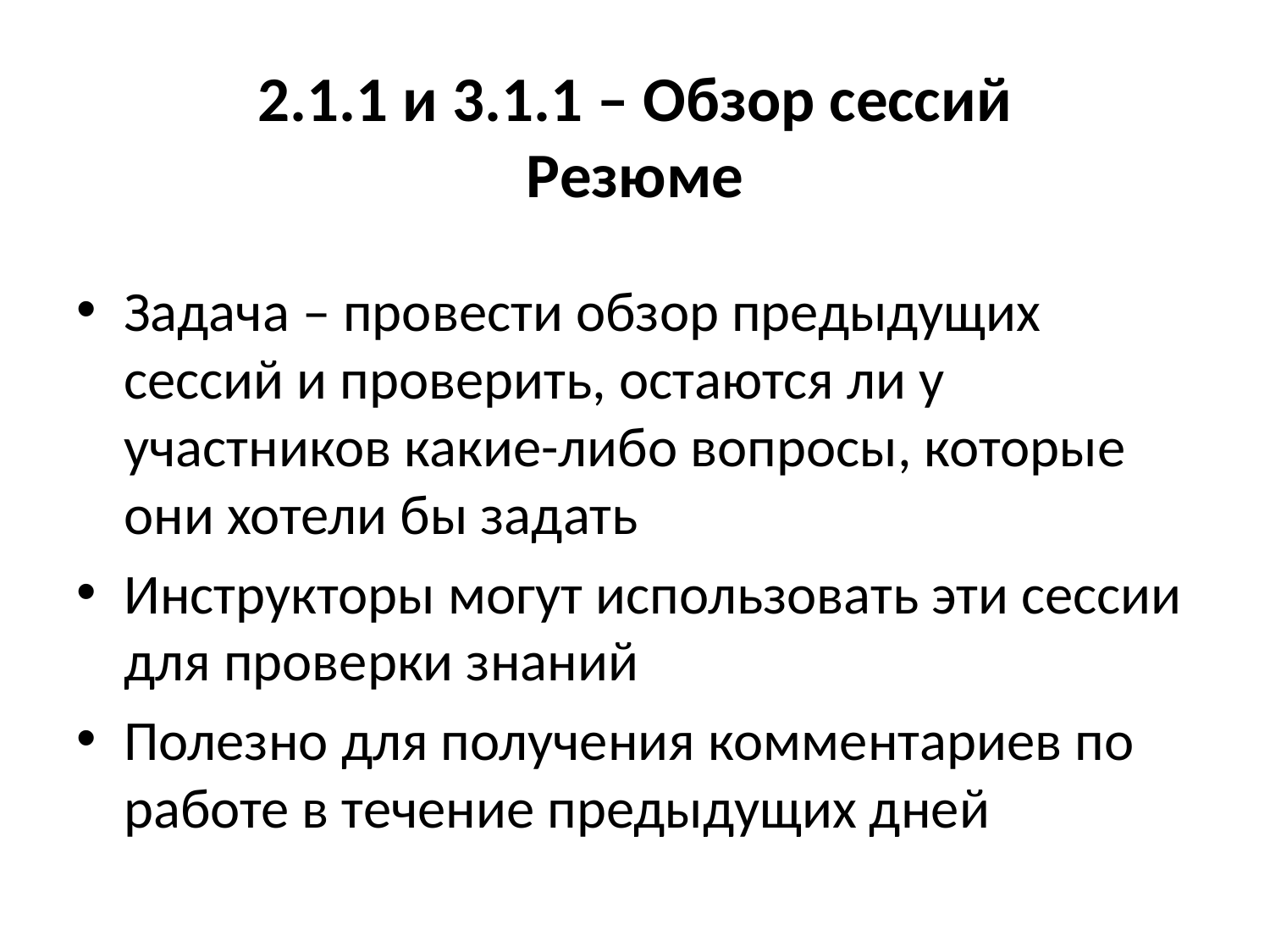

# 2.1.1 и 3.1.1 – Обзор сессий Резюме
Задача – провести обзор предыдущих сессий и проверить, остаются ли у участников какие-либо вопросы, которые они хотели бы задать
Инструкторы могут использовать эти сессии для проверки знаний
Полезно для получения комментариев по работе в течение предыдущих дней